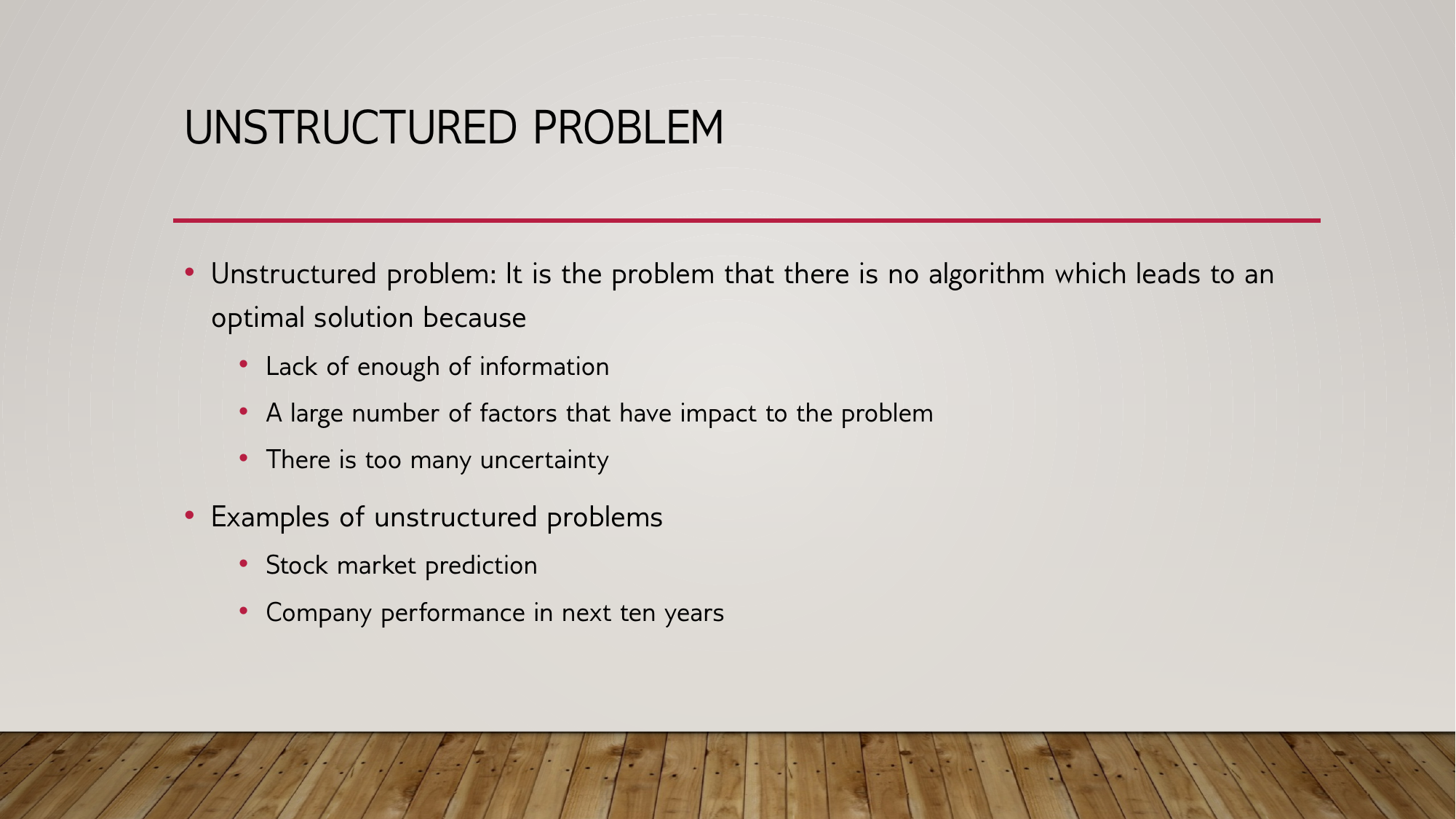

# Unstructured problem
Unstructured problem: It is the problem that there is no algorithm which leads to an optimal solution because
Lack of enough of information
A large number of factors that have impact to the problem
There is too many uncertainty
Examples of unstructured problems
Stock market prediction
Company performance in next ten years